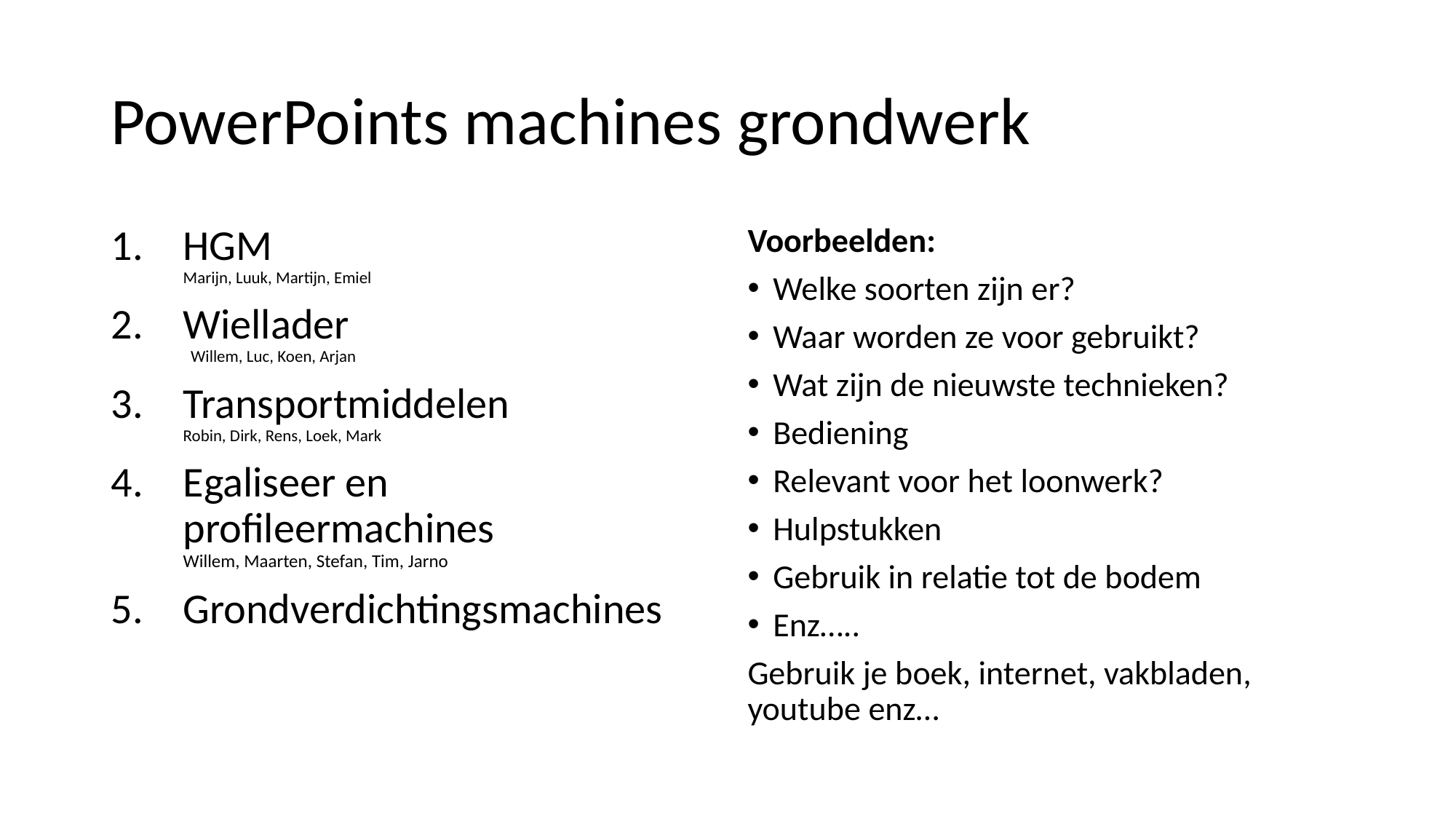

# PowerPoints machines grondwerk
HGM
Marijn, Luuk, Martijn, Emiel
Wiellader
  Willem, Luc, Koen, Arjan
Transportmiddelen
Robin, Dirk, Rens, Loek, Mark
Egaliseer en profileermachines
Willem, Maarten, Stefan, Tim, Jarno
Grondverdichtingsmachines
Voorbeelden:
Welke soorten zijn er?
Waar worden ze voor gebruikt?
Wat zijn de nieuwste technieken?
Bediening
Relevant voor het loonwerk?
Hulpstukken
Gebruik in relatie tot de bodem
Enz…..
Gebruik je boek, internet, vakbladen, youtube enz…